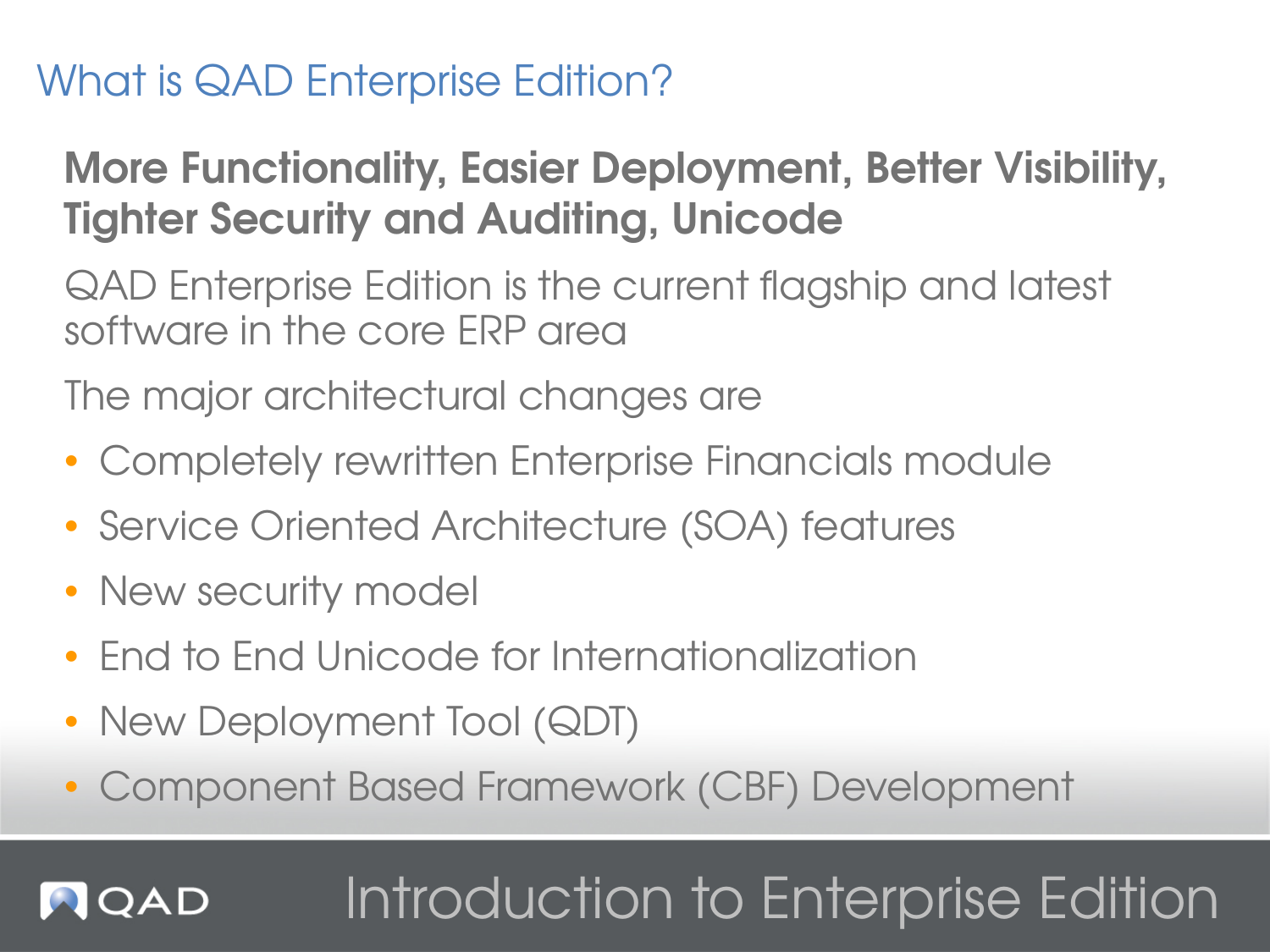

What is QAD Enterprise Edition?
More Functionality, Easier Deployment, Better Visibility, Tighter Security and Auditing, Unicode

QAD Enterprise Edition is the current flagship and latest software in the core ERP area
The major architectural changes are
Completely rewritten Enterprise Financials module
Service Oriented Architecture (SOA) features
New security model
End to End Unicode for Internationalization
New Deployment Tool (QDT)
Component Based Framework (CBF) Development

# Introduction to Enterprise Edition